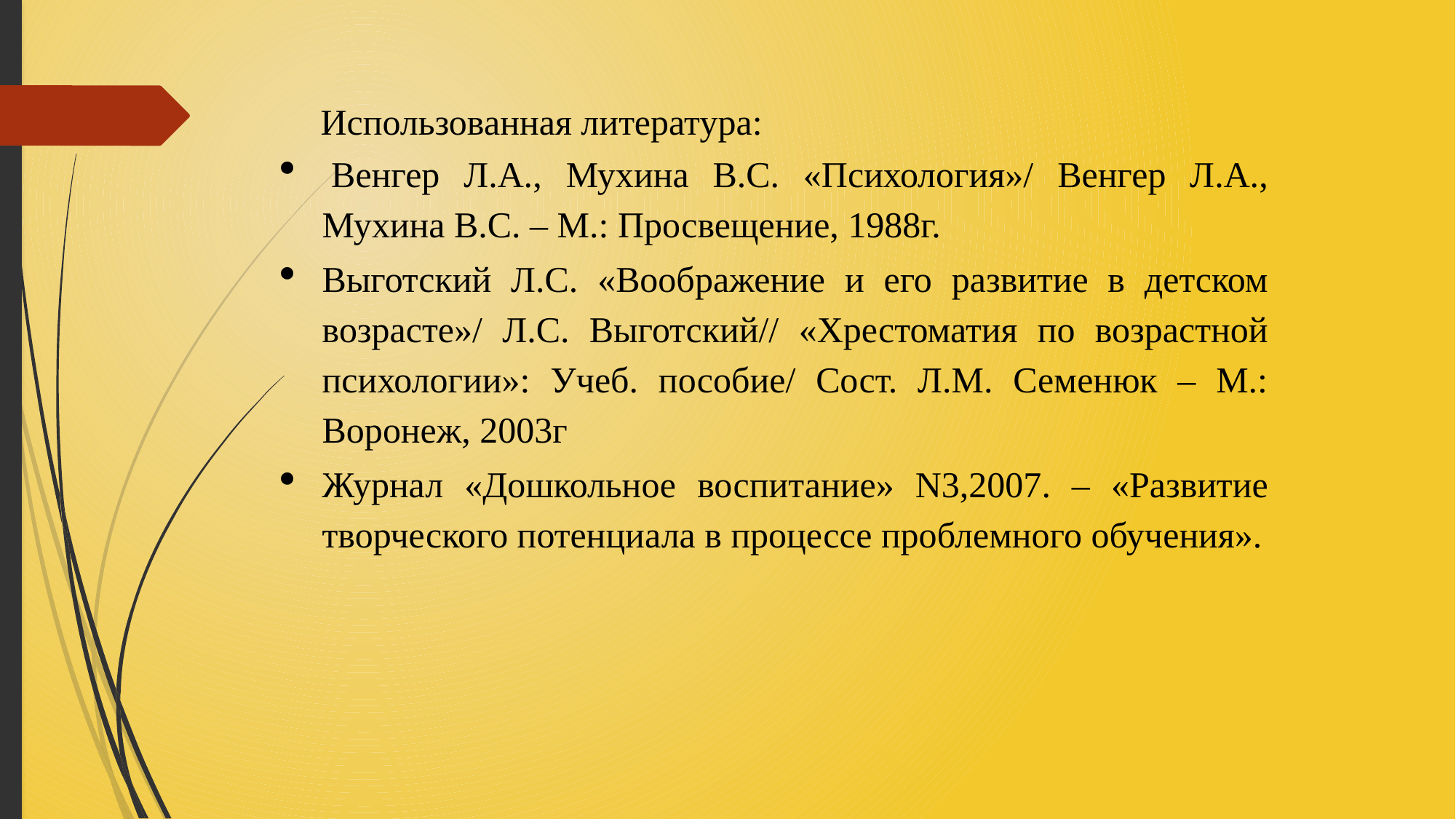

Использованная литература:
 Венгер Л.А., Мухина В.С. «Психология»/ Венгер Л.А., Мухина В.С. – М.: Просвещение, 1988г.
Выготский Л.С. «Воображение и его развитие в детском возрасте»/ Л.С. Выготский// «Хрестоматия по возрастной психологии»: Учеб. пособие/ Сост. Л.М. Семенюк – М.: Воронеж, 2003г
Журнал «Дошкольное воспитание» N3,2007. – «Развитие творческого потенциала в процессе проблемного обучения».